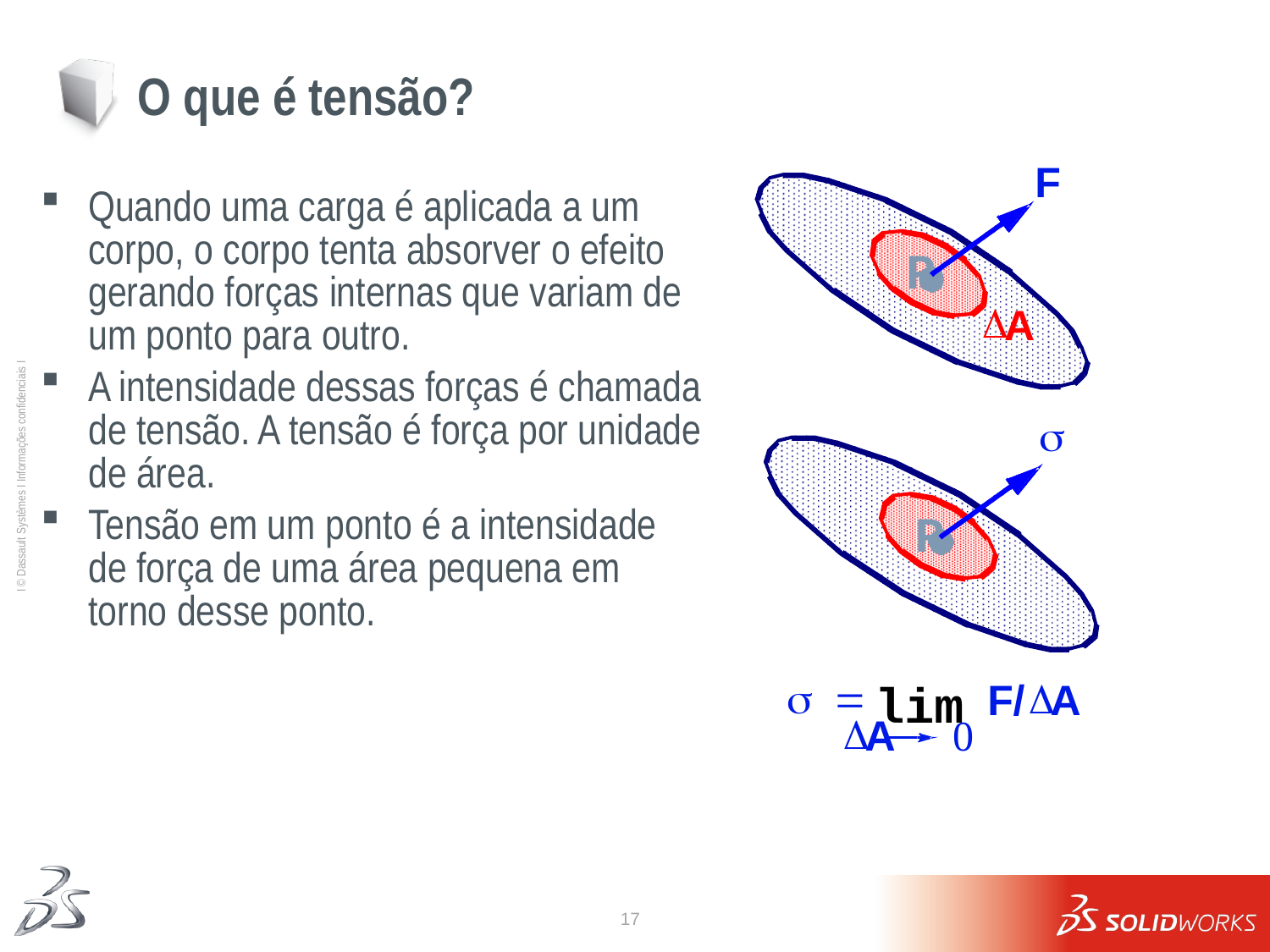

# O que é tensão?

F

P

Δ
A

σ

P

σ =
Δ
lim
F/
A
Δ
A
0

Quando uma carga é aplicada a um corpo, o corpo tenta absorver o efeito gerando forças internas que variam de um ponto para outro.
A intensidade dessas forças é chamada de tensão. A tensão é força por unidade de área.
Tensão em um ponto é a intensidade de força de uma área pequena em torno desse ponto.